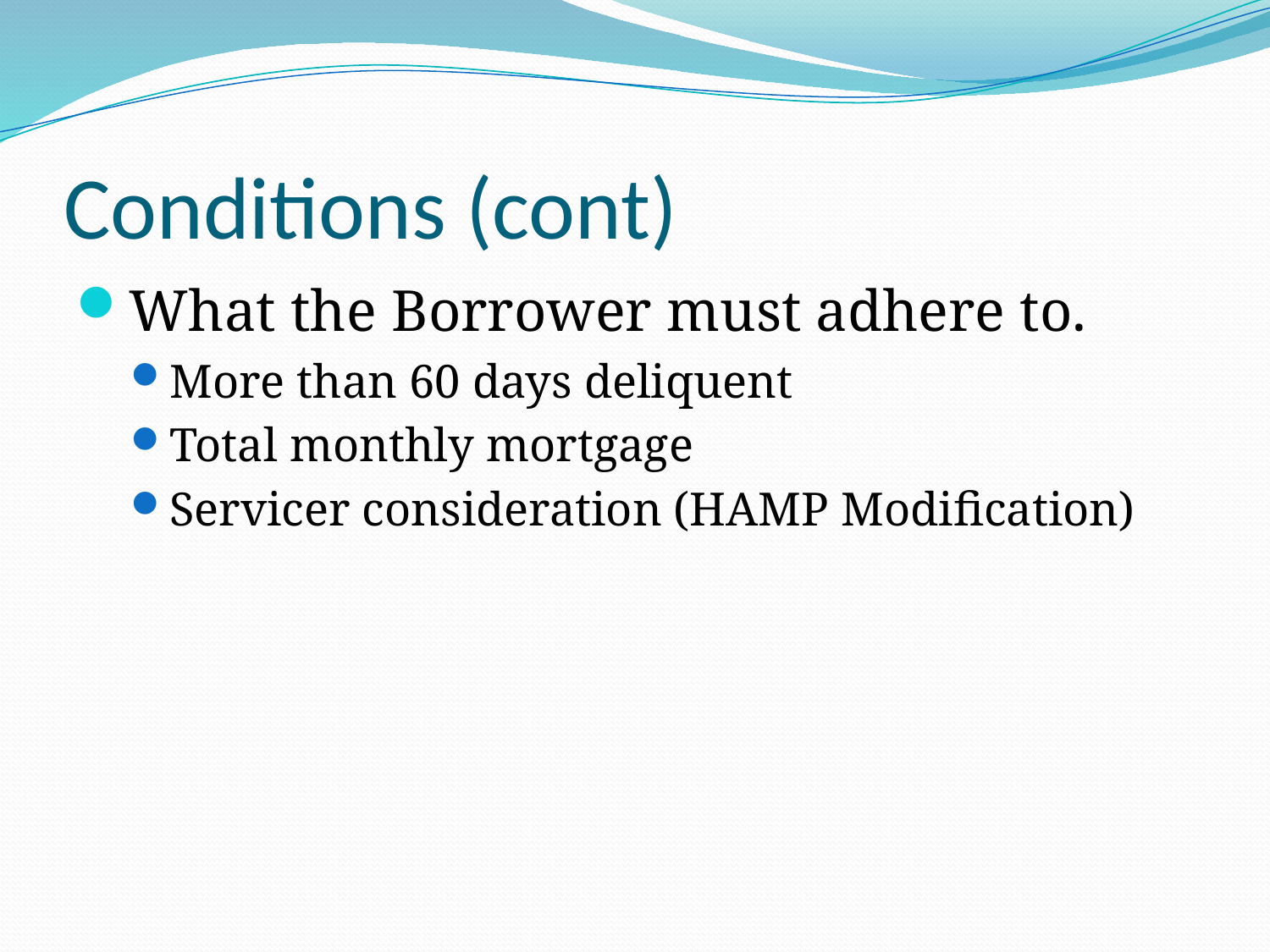

# Conditions (cont)
What the Borrower must adhere to.
More than 60 days deliquent
Total monthly mortgage
Servicer consideration (HAMP Modification)